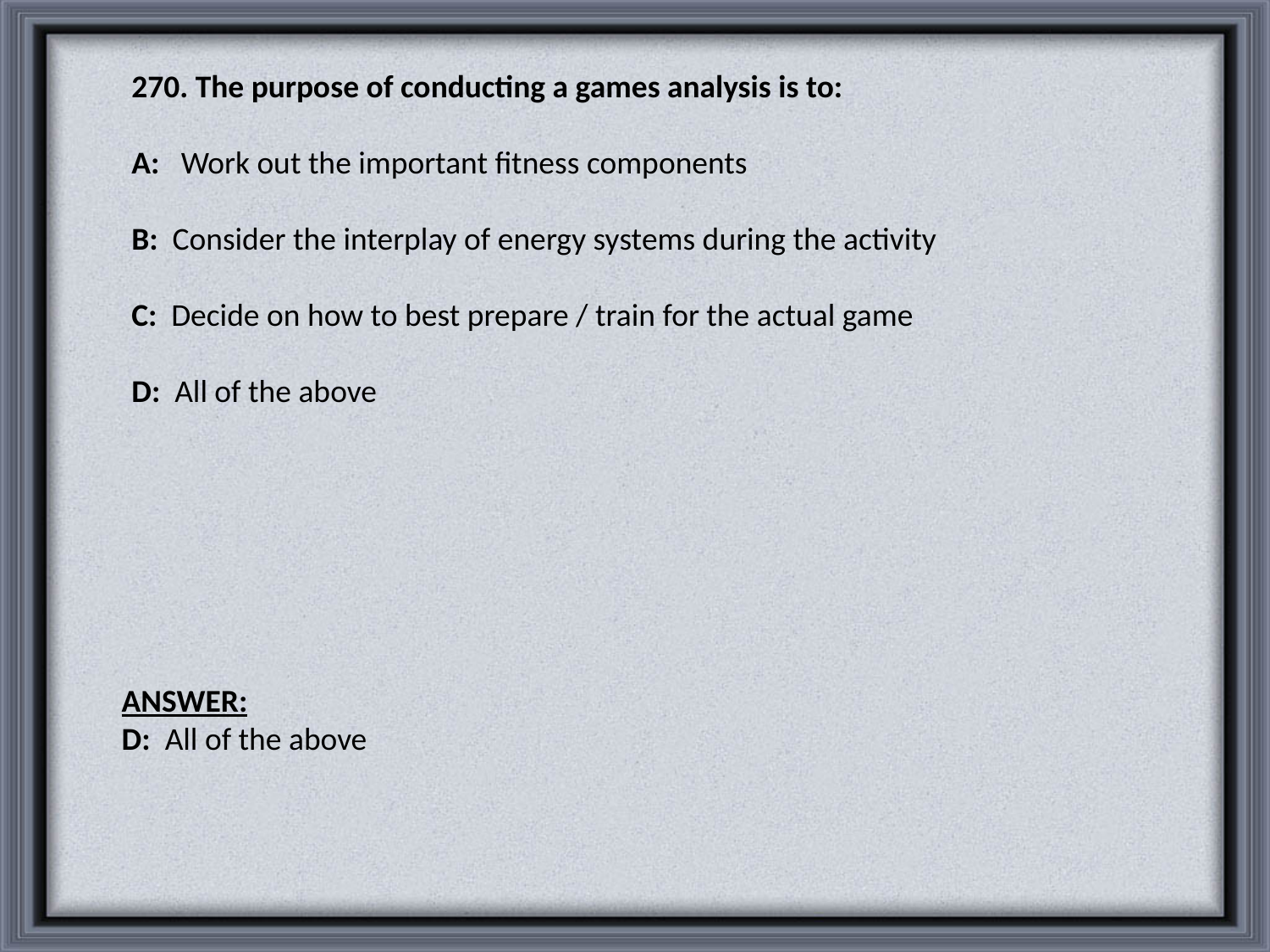

270. The purpose of conducting a games analysis is to:

A:   Work out the important fitness components

B:  Consider the interplay of energy systems during the activity

C:  Decide on how to best prepare / train for the actual game

D:  All of the above

ANSWER:
D:  All of the above